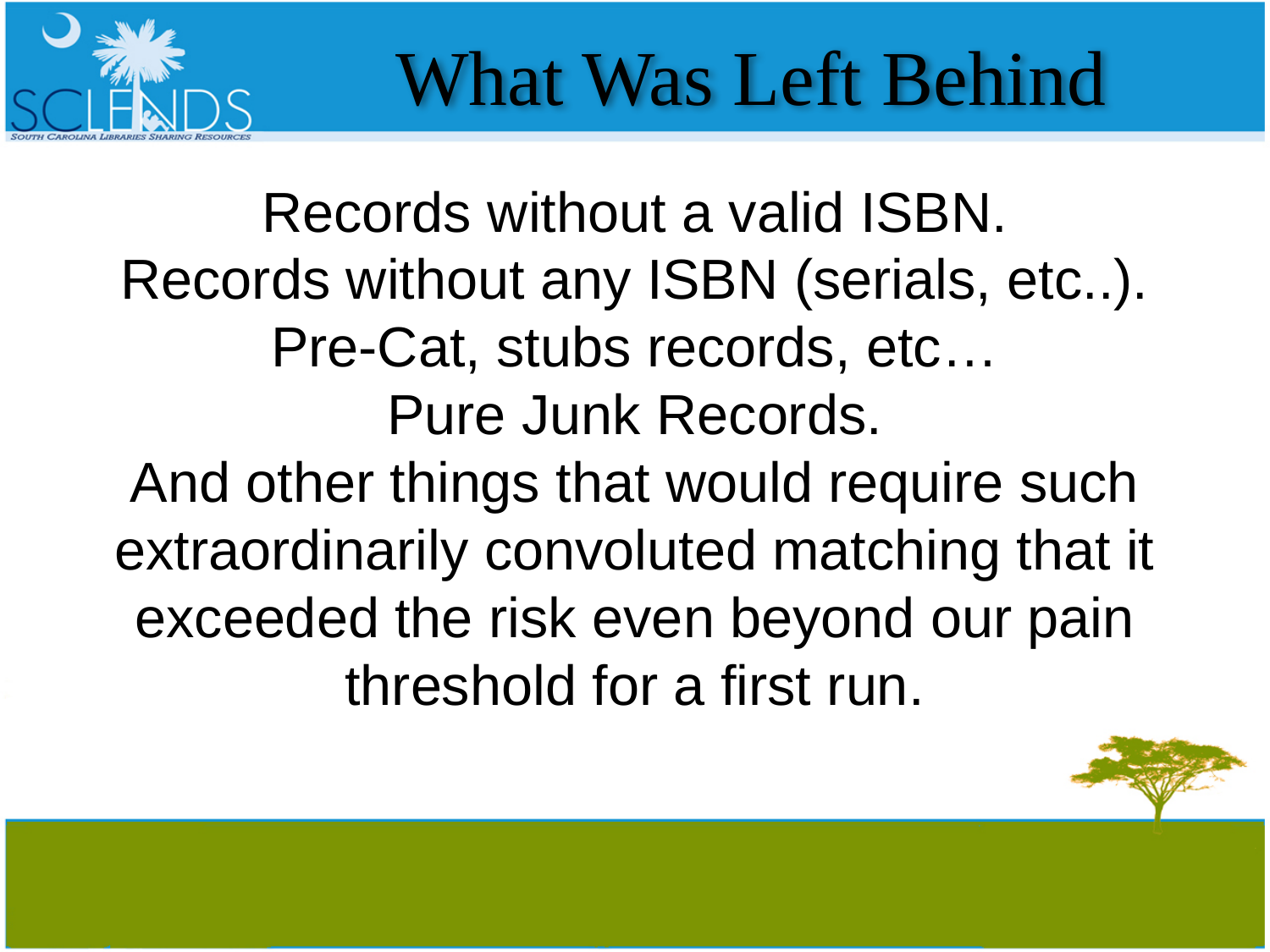

# What Was Left Behind
Records without a valid ISBN.
Records without any ISBN (serials, etc..).
Pre-Cat, stubs records, etc…
Pure Junk Records.
And other things that would require such extraordinarily convoluted matching that it exceeded the risk even beyond our pain threshold for a first run.